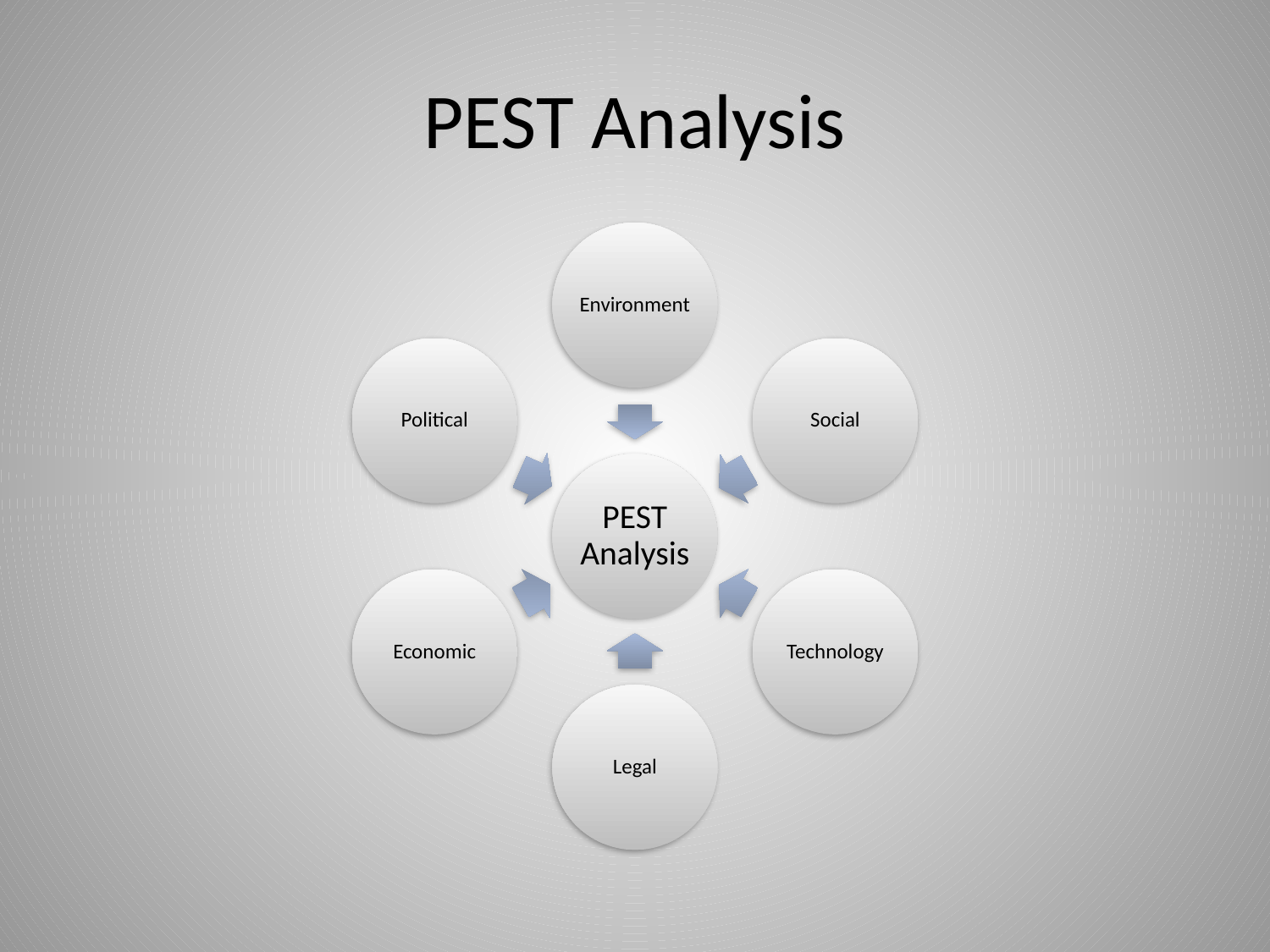

# PEST Analysis
PEST Analysis

Environment

Social

Technology

Legal

Economic

Political